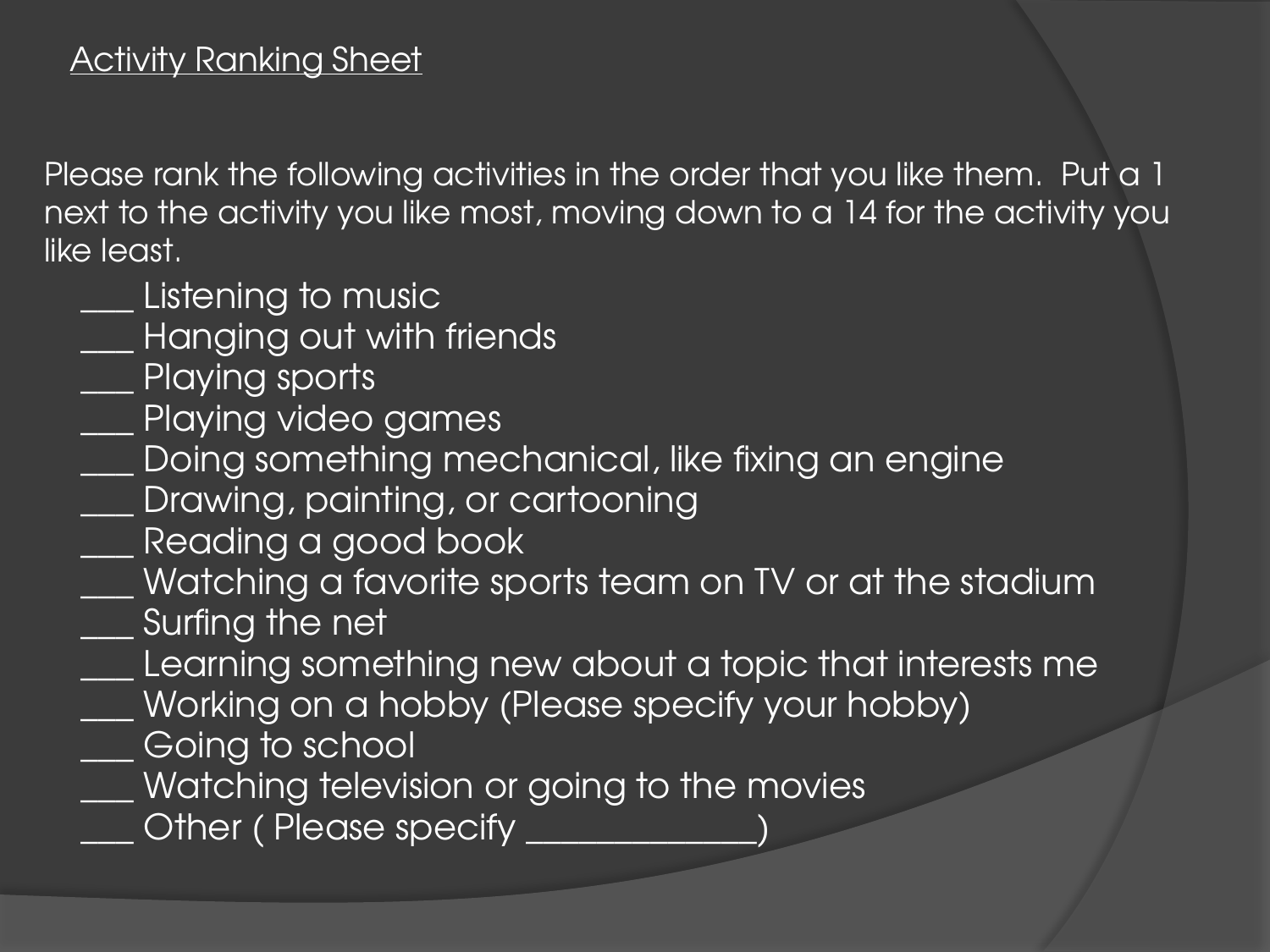

# Activity Ranking Sheet
Please rank the following activities in the order that you like them.  Put a 1 next to the activity you like most, moving down to a 14 for the activity you like least.
___ Listening to music
___ Hanging out with friends
___ Playing sports
___ Playing video games
___ Doing something mechanical, like fixing an engine
___ Drawing, painting, or cartooning
___ Reading a good book
___ Watching a favorite sports team on TV or at the stadium
___ Surfing the net
___ Learning something new about a topic that interests me
___ Working on a hobby (Please specify your hobby)
___ Going to school
___ Watching television or going to the movies
___ Other ( Please specify _____________)